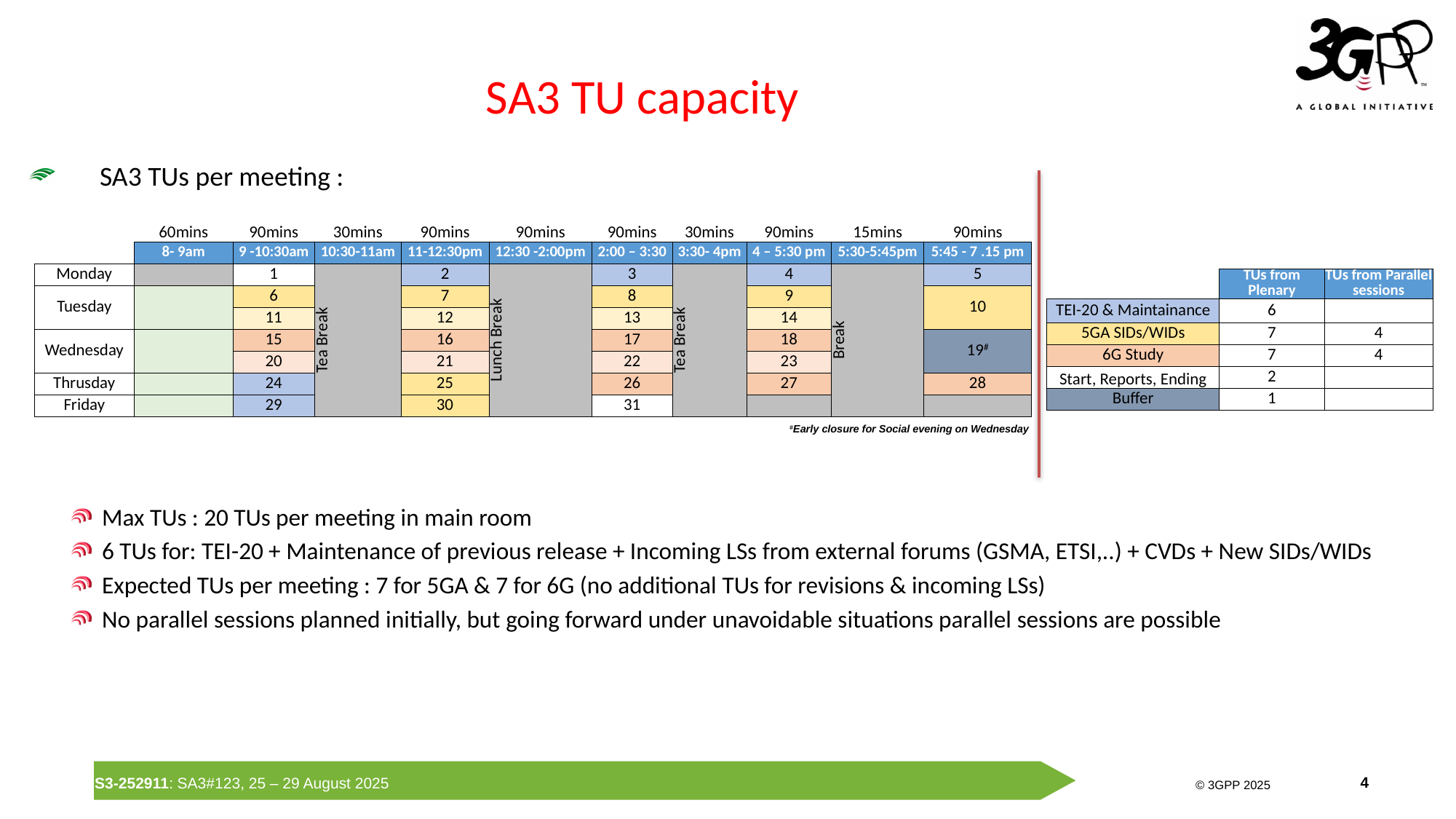

# SA3 TU capacity
SA3 TUs per meeting :

Max TUs : 20 TUs per meeting in main room
6 TUs for: TEI-20 + Maintenance of previous release + Incoming LSs from external forums (GSMA, ETSI,..) + CVDs + New SIDs/WIDs
Expected TUs per meeting : 7 for 5GA & 7 for 6G (no additional TUs for revisions & incoming LSs)
No parallel sessions planned initially, but going forward under unavoidable situations parallel sessions are possible

|  | 60mins | 90mins | 30mins | 90mins | 90mins | 90mins | 30mins | 90mins | 15mins | 90mins |
| --- | --- | --- | --- | --- | --- | --- | --- | --- | --- | --- |
|  | 8- 9am | 9 -10:30am | 10:30-11am | 11-12:30pm | 12:30 -2:00pm | 2:00 – 3:30 | 3:30- 4pm | 4 – 5:30 pm | 5:30-5:45pm | 5:45 - 7 .15 pm |
| Monday |  | 1 | Tea Break | 2 | Lunch Break | 3 | Tea Break | 4 | Break | 5 |
| Tuesday |  | 6 |  | 7 |  | 8 |  | 9 |  | 10 |
|  |  | 11 |  | 12 |  | 13 |  | 14 |  |  |
| Wednesday |  | 15 |  | 16 |  | 17 |  | 18 |  | 19# |
|  |  | 20 |  | 21 |  | 22 |  | 23 |  |  |
| Thrusday |  | 24 |  | 25 |  | 26 |  | 27 |  | 28 |
| Friday |  | 29 |  | 30 |  | 31 |  |  |  |  |
|  | TUs from Plenary | TUs from Parallel sessions |
| --- | --- | --- |
| TEI-20 & Maintainance | 6 |  |
| 5GA SIDs/WIDs | 7 | 4 |
| 6G Study | 7 | 4 |
| Start, Reports, Ending | 2 |  |
| Buffer | 1 |  |
#Early closure for Social evening on Wednesday